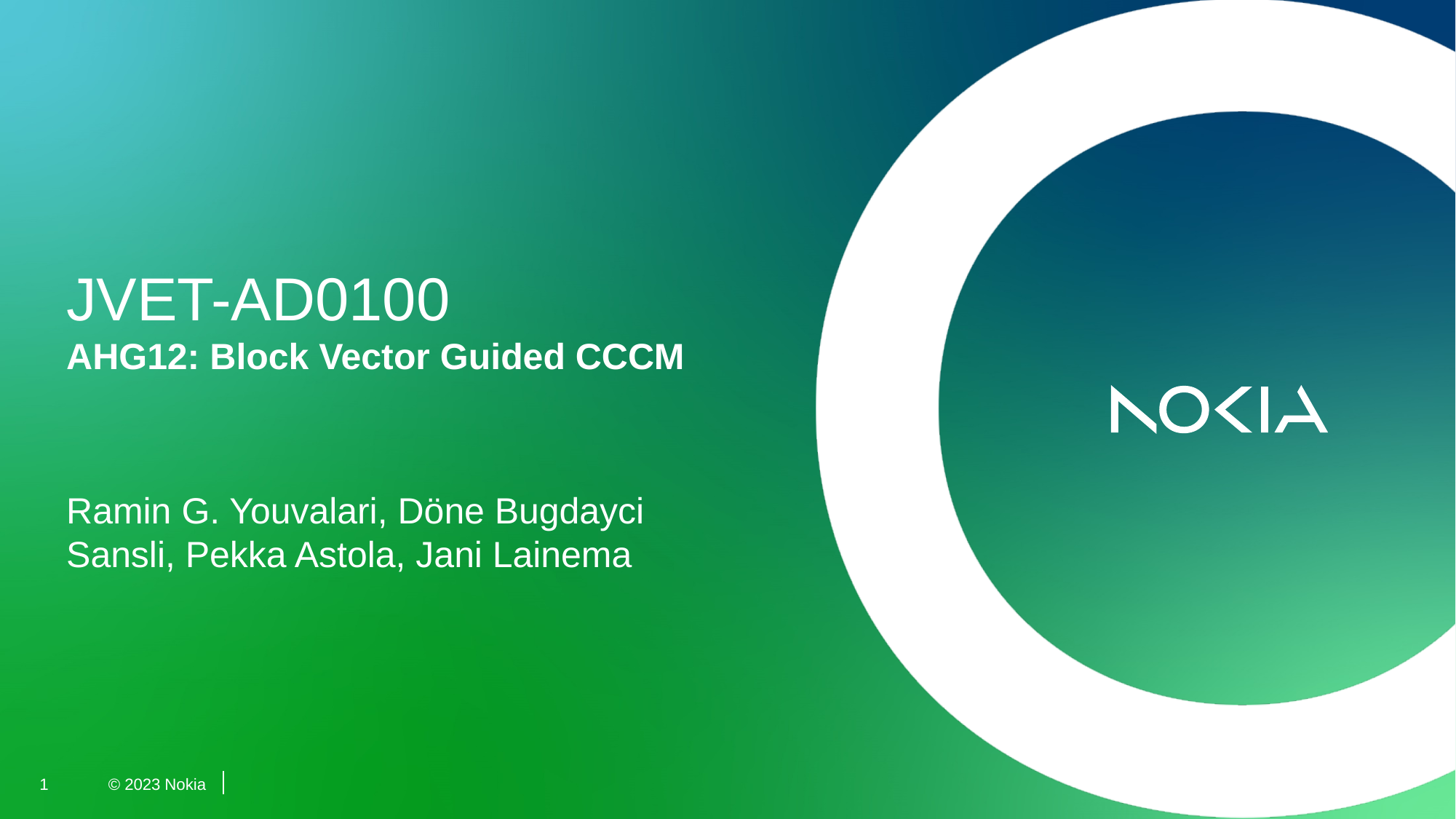

# JVET-AD0100 AHG12: Block Vector Guided CCCM
Ramin G. Youvalari, Döne Bugdayci Sansli, Pekka Astola, Jani Lainema